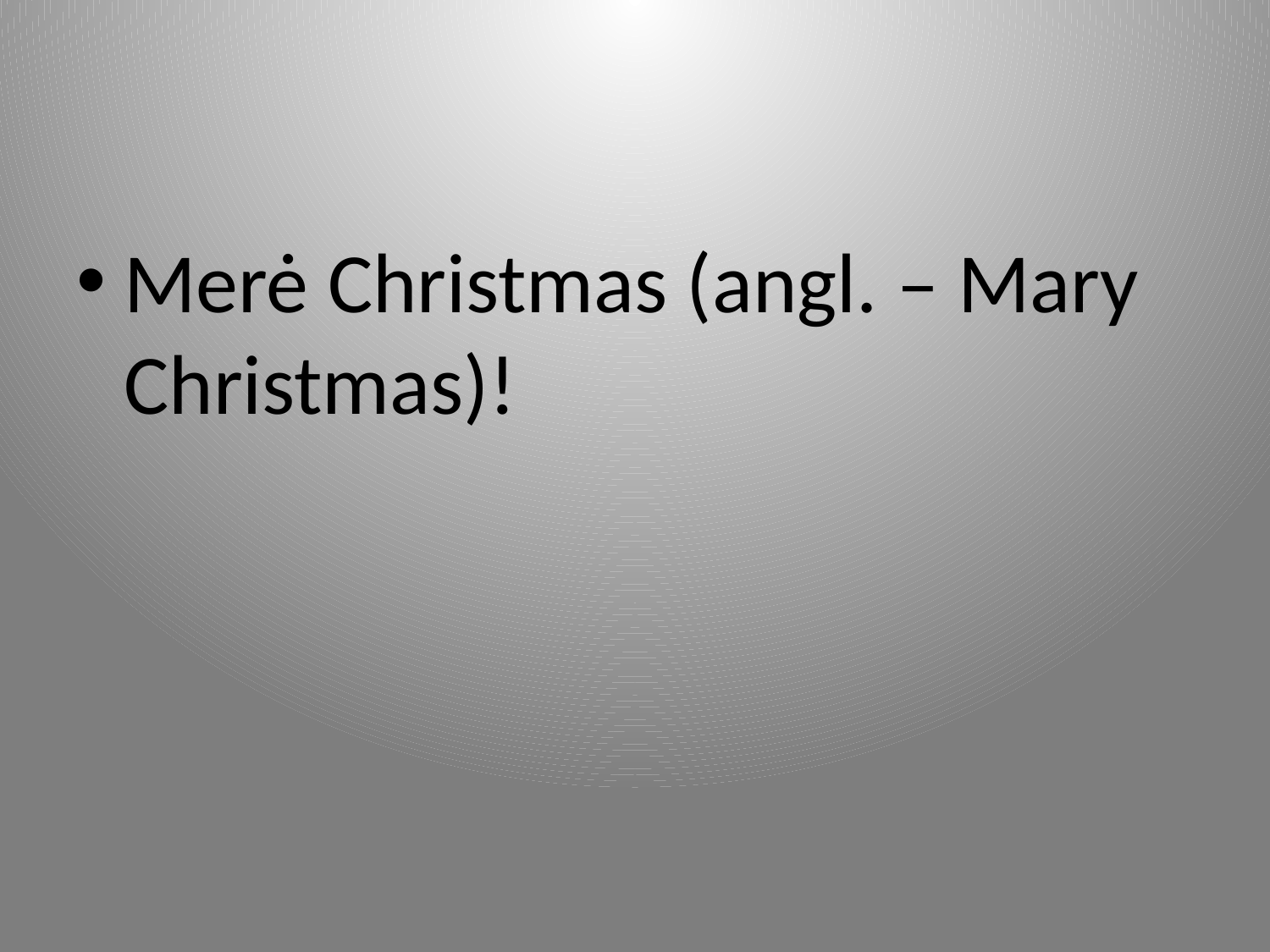

#
Merė Christmas (angl. – Mary Christmas)!